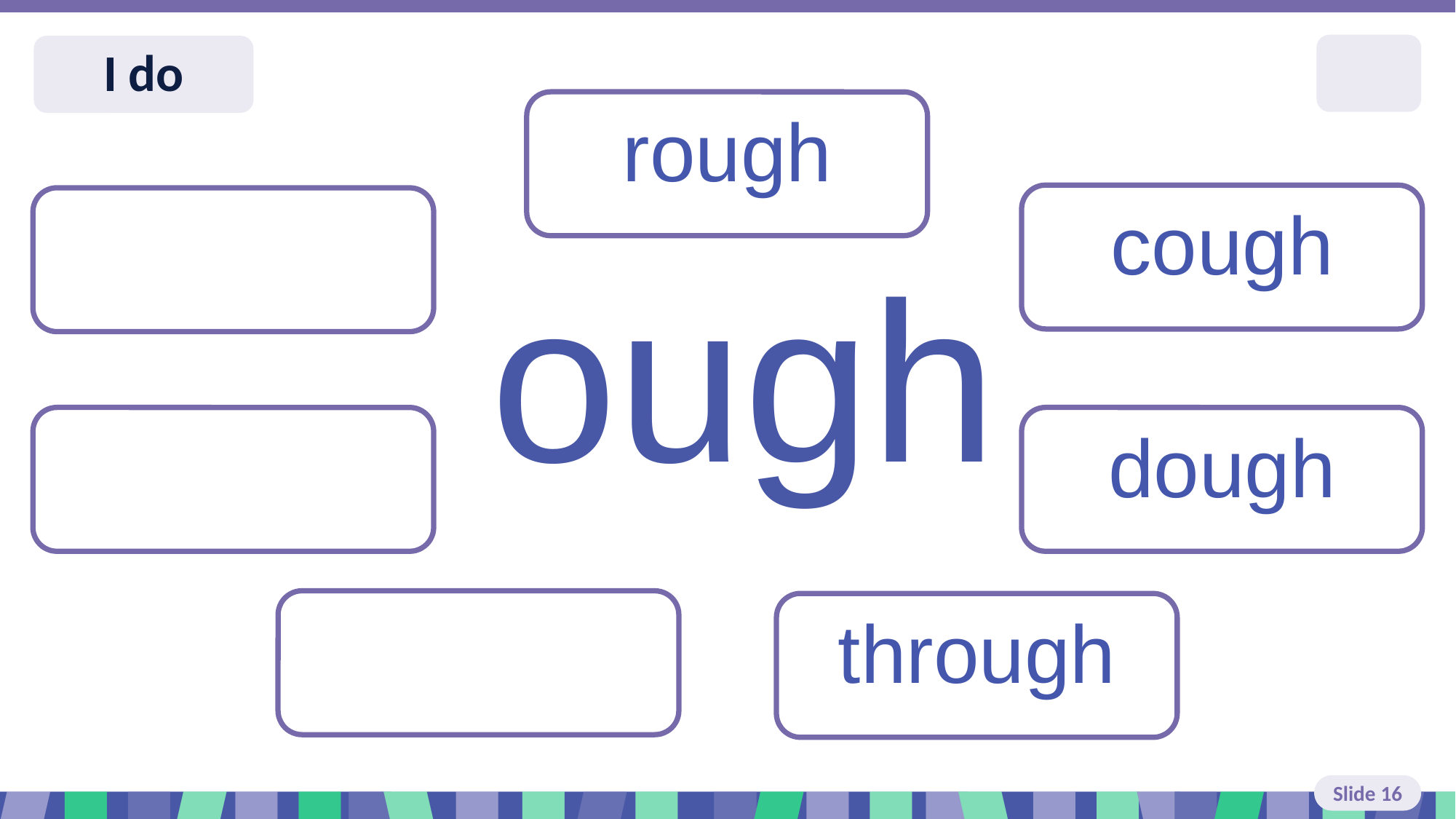

Slide 16 I do

rough

cough

 ough

dough

through